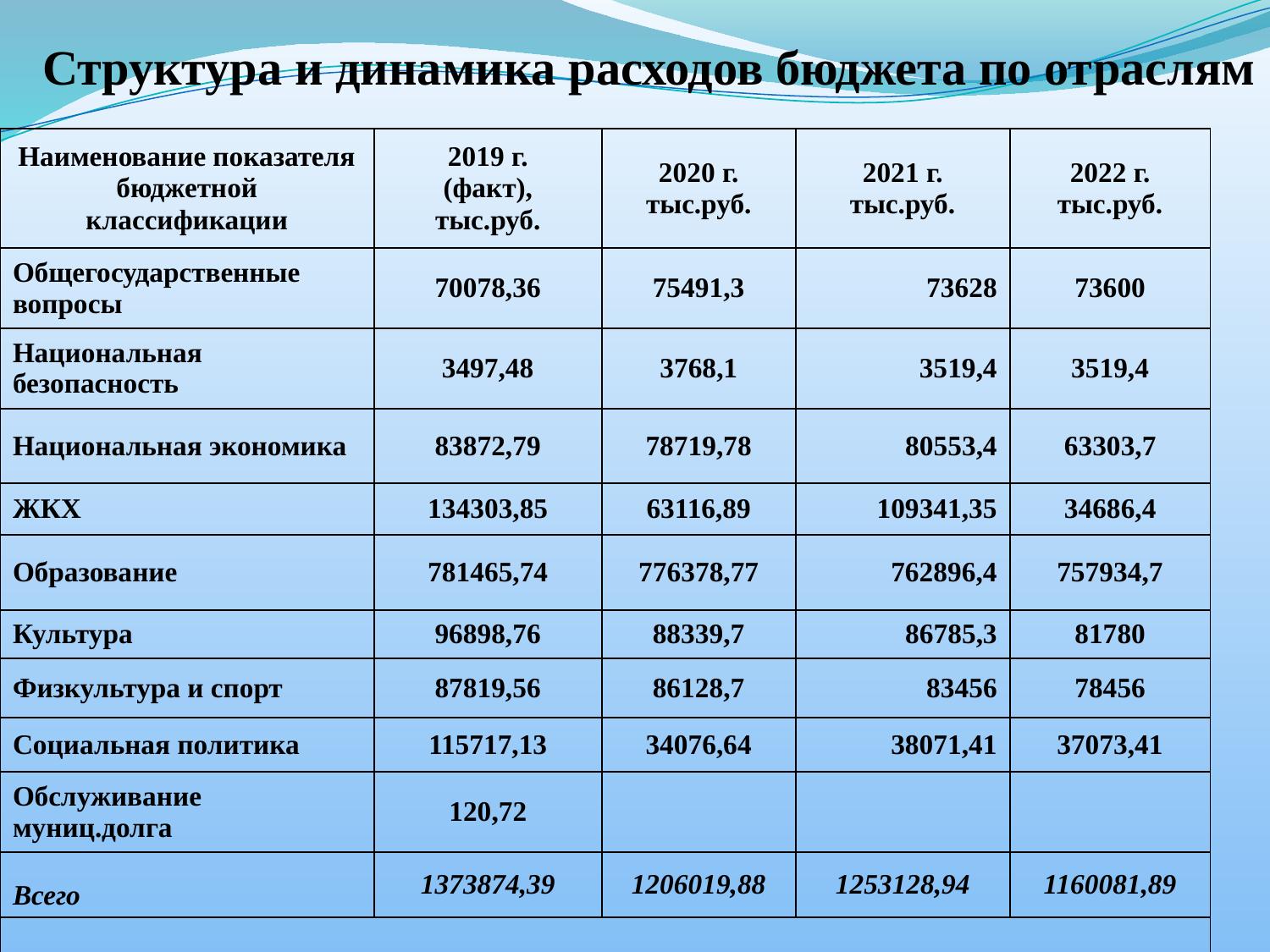

Структура и динамика расходов бюджета по отраслям
| Наименование показателя бюджетной классификации | 2019 г. (факт), тыс.руб. | 2020 г. тыс.руб. | 2021 г. тыс.руб. | 2022 г. тыс.руб. |
| --- | --- | --- | --- | --- |
| Общегосударственные вопросы | 70078,36 | 75491,3 | 73628 | 73600 |
| Национальная безопасность | 3497,48 | 3768,1 | 3519,4 | 3519,4 |
| Национальная экономика | 83872,79 | 78719,78 | 80553,4 | 63303,7 |
| ЖКХ | 134303,85 | 63116,89 | 109341,35 | 34686,4 |
| Образование | 781465,74 | 776378,77 | 762896,4 | 757934,7 |
| Культура | 96898,76 | 88339,7 | 86785,3 | 81780 |
| Физкультура и спорт | 87819,56 | 86128,7 | 83456 | 78456 |
| Социальная политика | 115717,13 | 34076,64 | 38071,41 | 37073,41 |
| Обслуживание муниц.долга | 120,72 |  |  |  |
| Всего | 1373874,39 | 1206019,88 | 1253128,94 | 1160081,89 |
|  |  |  |  |  |